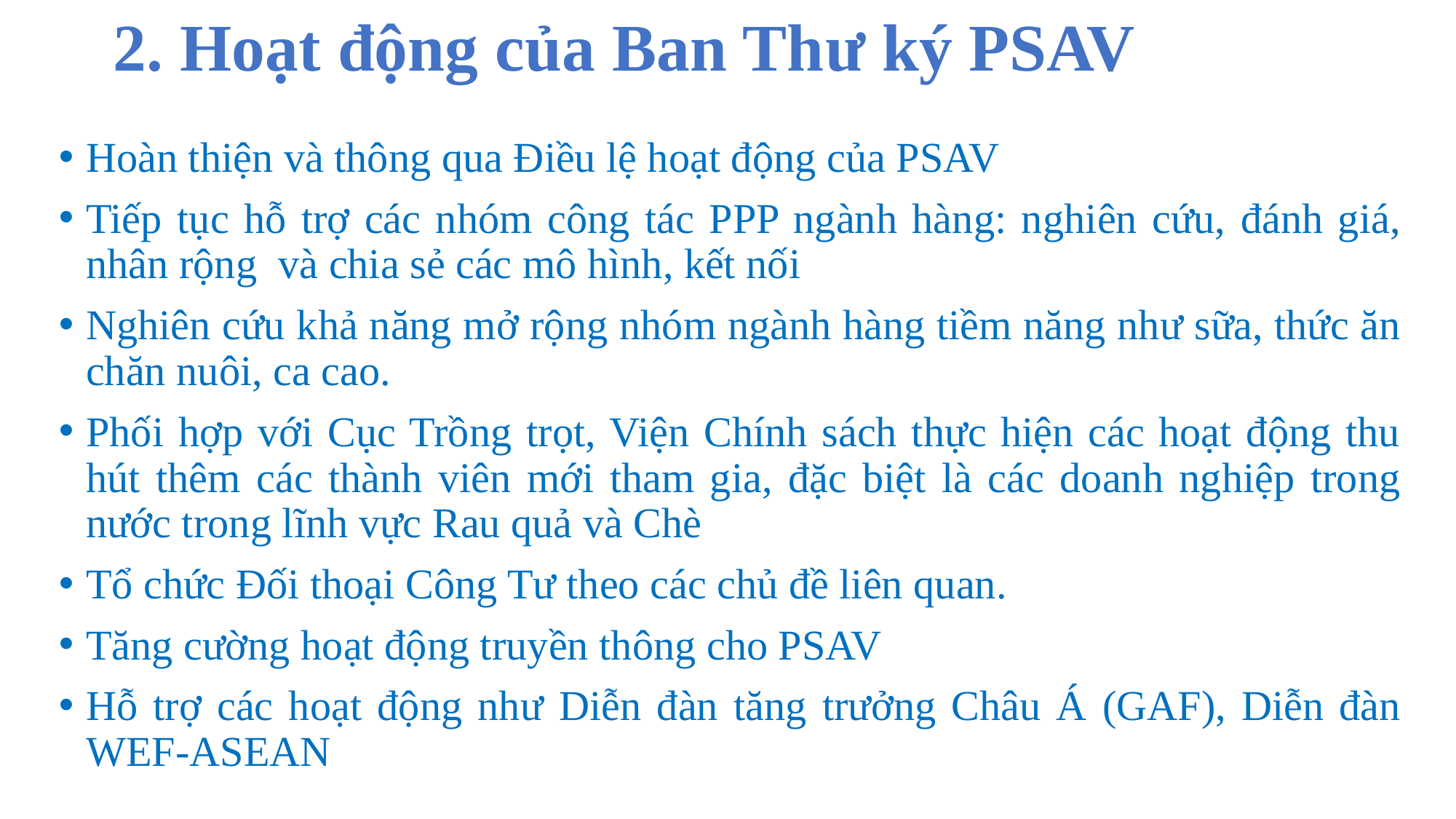

# 2. Hoạt động của Ban Thư ký PSAV
Hoàn thiện và thông qua Điều lệ hoạt động của PSAV
Tiếp tục hỗ trợ các nhóm công tác PPP ngành hàng: nghiên cứu, đánh giá, nhân rộng  và chia sẻ các mô hình, kết nối
Nghiên cứu khả năng mở rộng nhóm ngành hàng tiềm năng như sữa, thức ăn chăn nuôi, ca cao.
Phối hợp với Cục Trồng trọt, Viện Chính sách thực hiện các hoạt động thu hút thêm các thành viên mới tham gia, đặc biệt là các doanh nghiệp trong nước trong lĩnh vực Rau quả và Chè
Tổ chức Đối thoại Công Tư theo các chủ đề liên quan.
Tăng cường hoạt động truyền thông cho PSAV
Hỗ trợ các hoạt động như Diễn đàn tăng trưởng Châu Á (GAF), Diễn đàn WEF-ASEAN